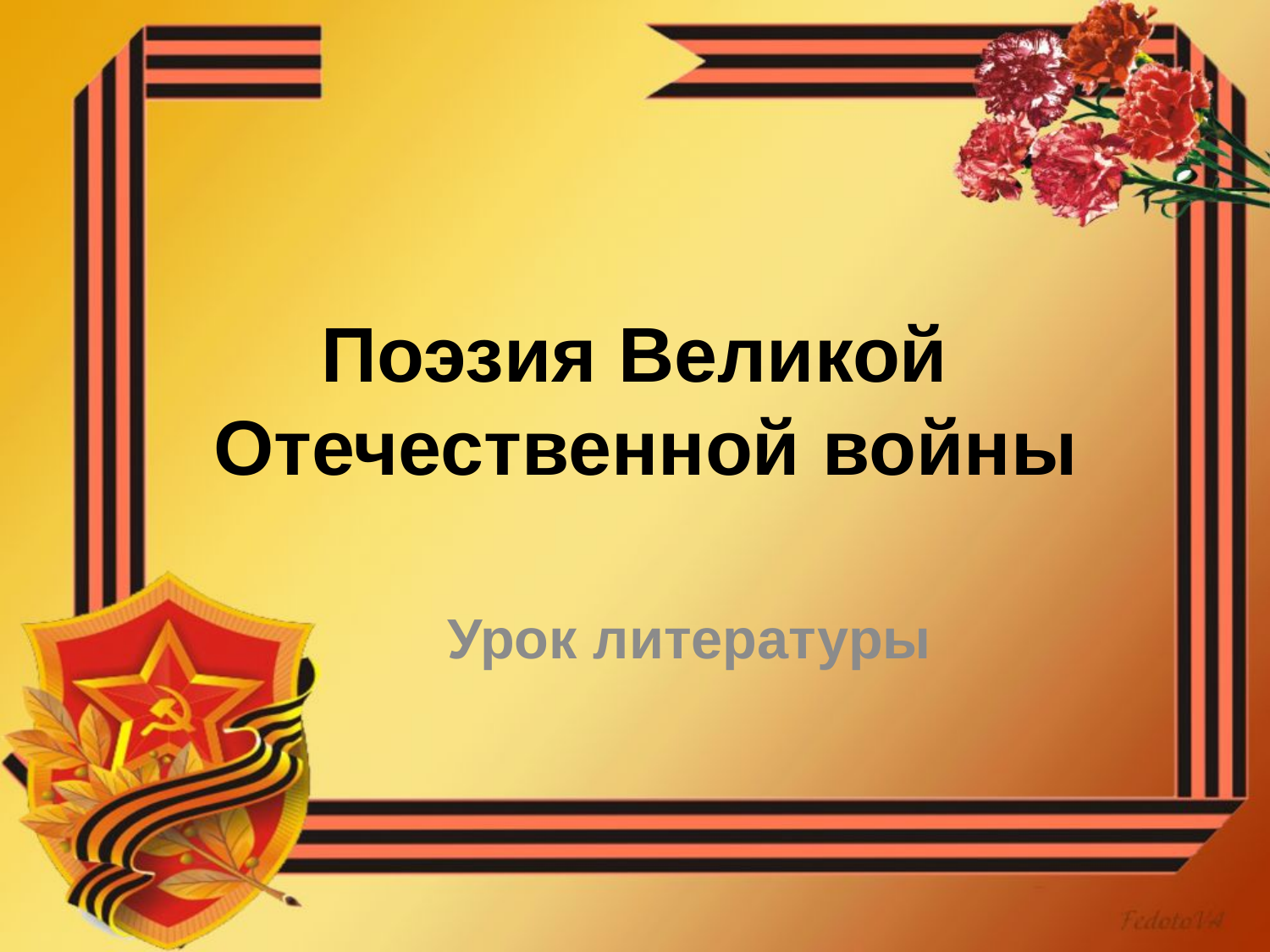

# Поэзия Великой Отечественной войны
Урок литературы